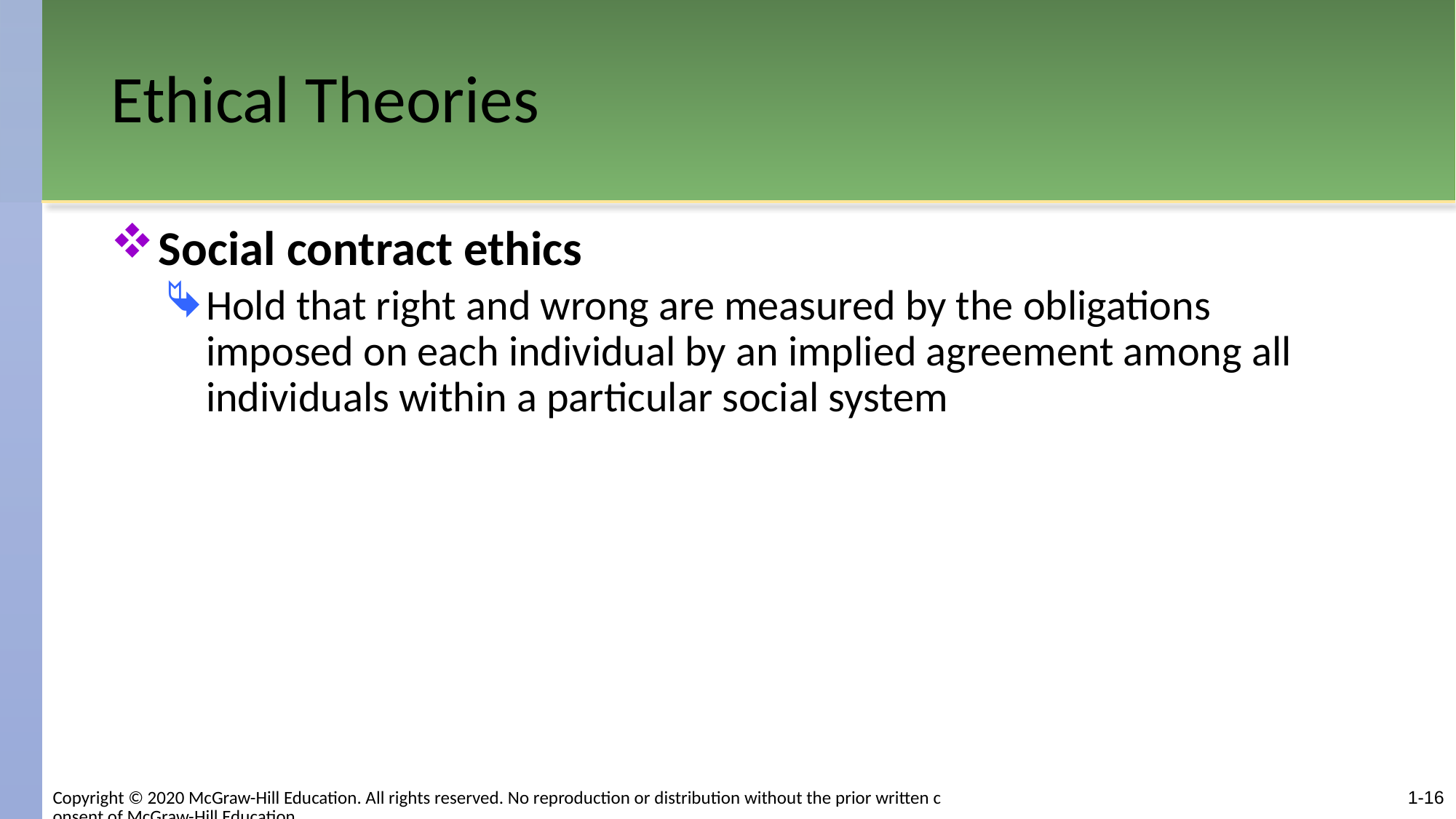

# Ethical Theories
Social contract ethics
Hold that right and wrong are measured by the obligations imposed on each individual by an implied agreement among all individuals within a particular social system
1-16
Copyright © 2020 McGraw-Hill Education. All rights reserved. No reproduction or distribution without the prior written consent of McGraw-Hill Education.